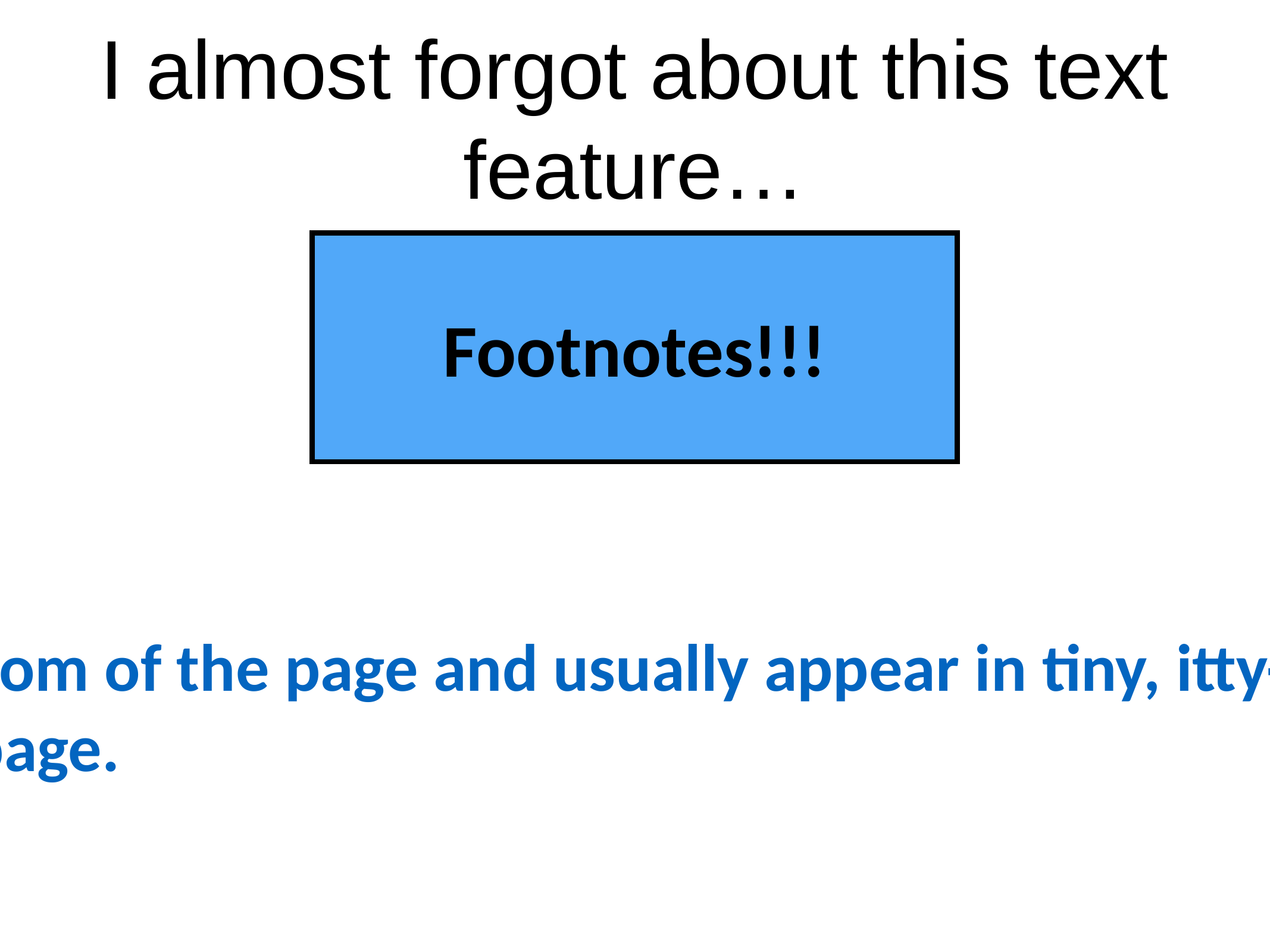

# I almost forgot about this text feature…
Footnotes!!!
Footnotes are located at the very bottom of the page and usually appear in tiny, itty-bitty type. They explain details about something mentioned earlier on the page.